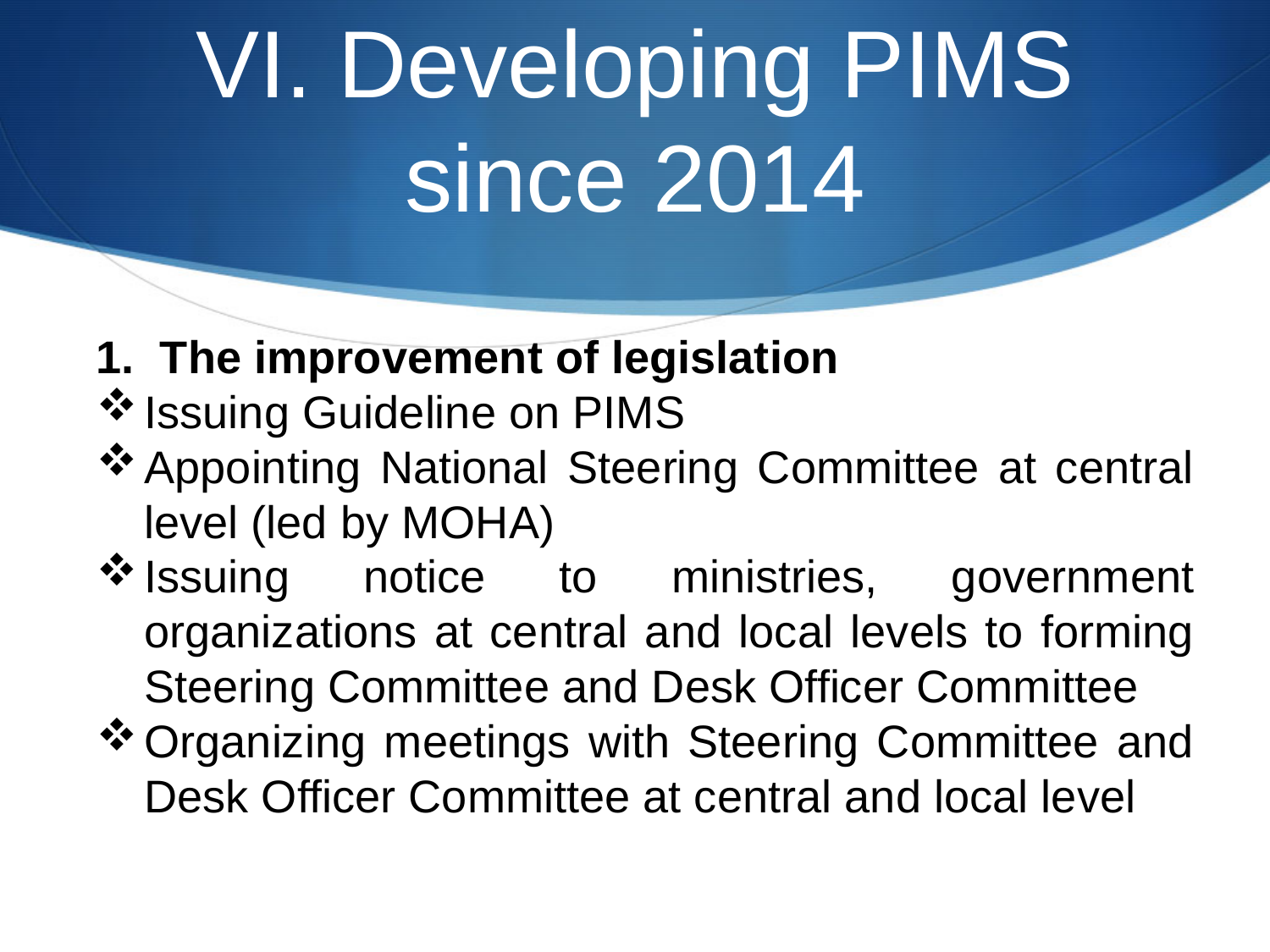

# VI. Developing PIMS since 2014
The improvement of legislation
Issuing Guideline on PIMS
Appointing National Steering Committee at central level (led by MOHA)
Issuing notice to ministries, government organizations at central and local levels to forming Steering Committee and Desk Officer Committee
Organizing meetings with Steering Committee and Desk Officer Committee at central and local level